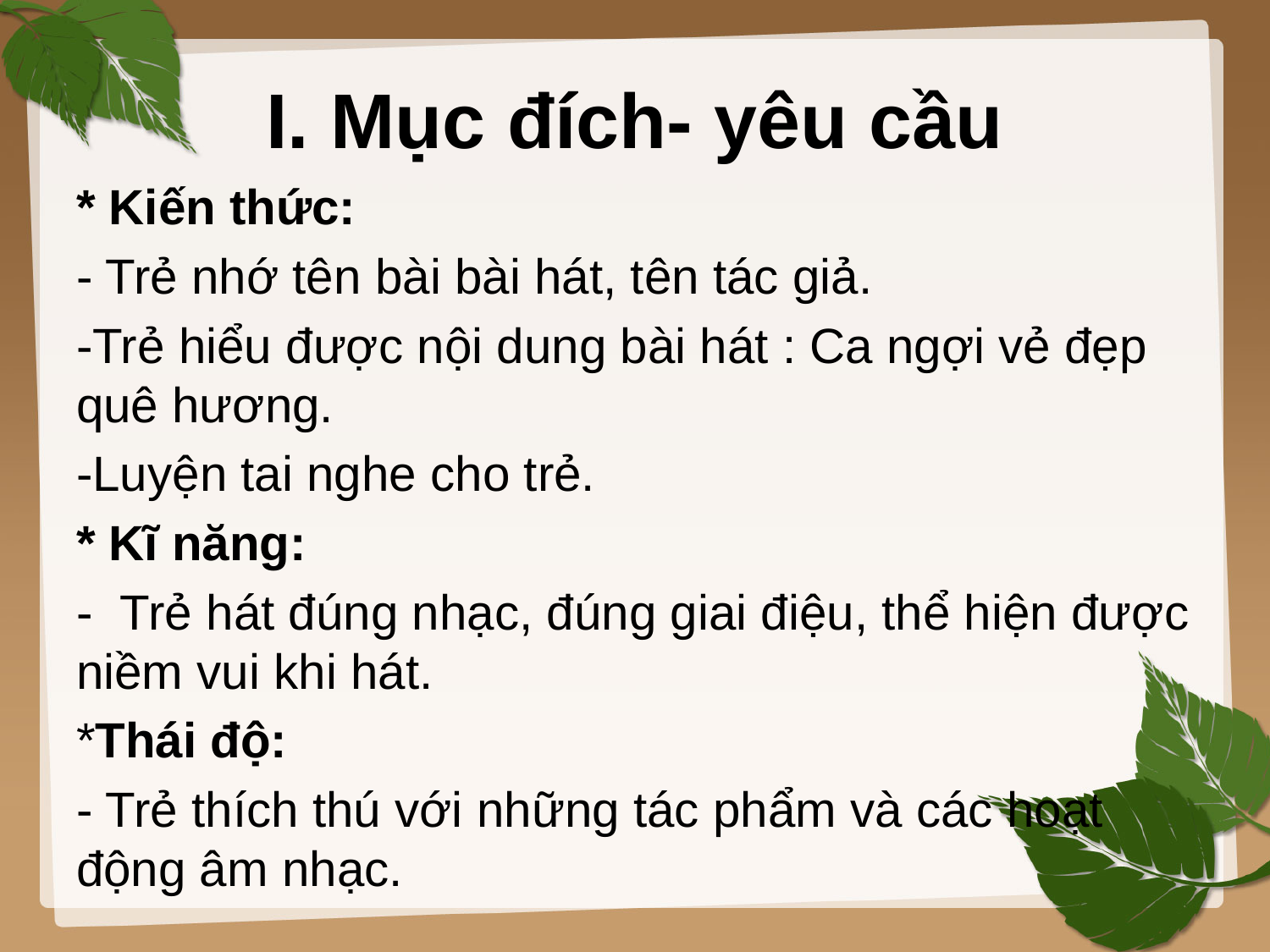

# I. Mục đích- yêu cầu
* Kiến thức:
- Trẻ nhớ tên bài bài hát, tên tác giả.
-Trẻ hiểu được nội dung bài hát : Ca ngợi vẻ đẹp quê hương.
-Luyện tai nghe cho trẻ.
* Kĩ năng:
-  Trẻ hát đúng nhạc, đúng giai điệu, thể hiện được niềm vui khi hát.
*Thái độ:
- Trẻ thích thú với những tác phẩm và các hoạt động âm nhạc.